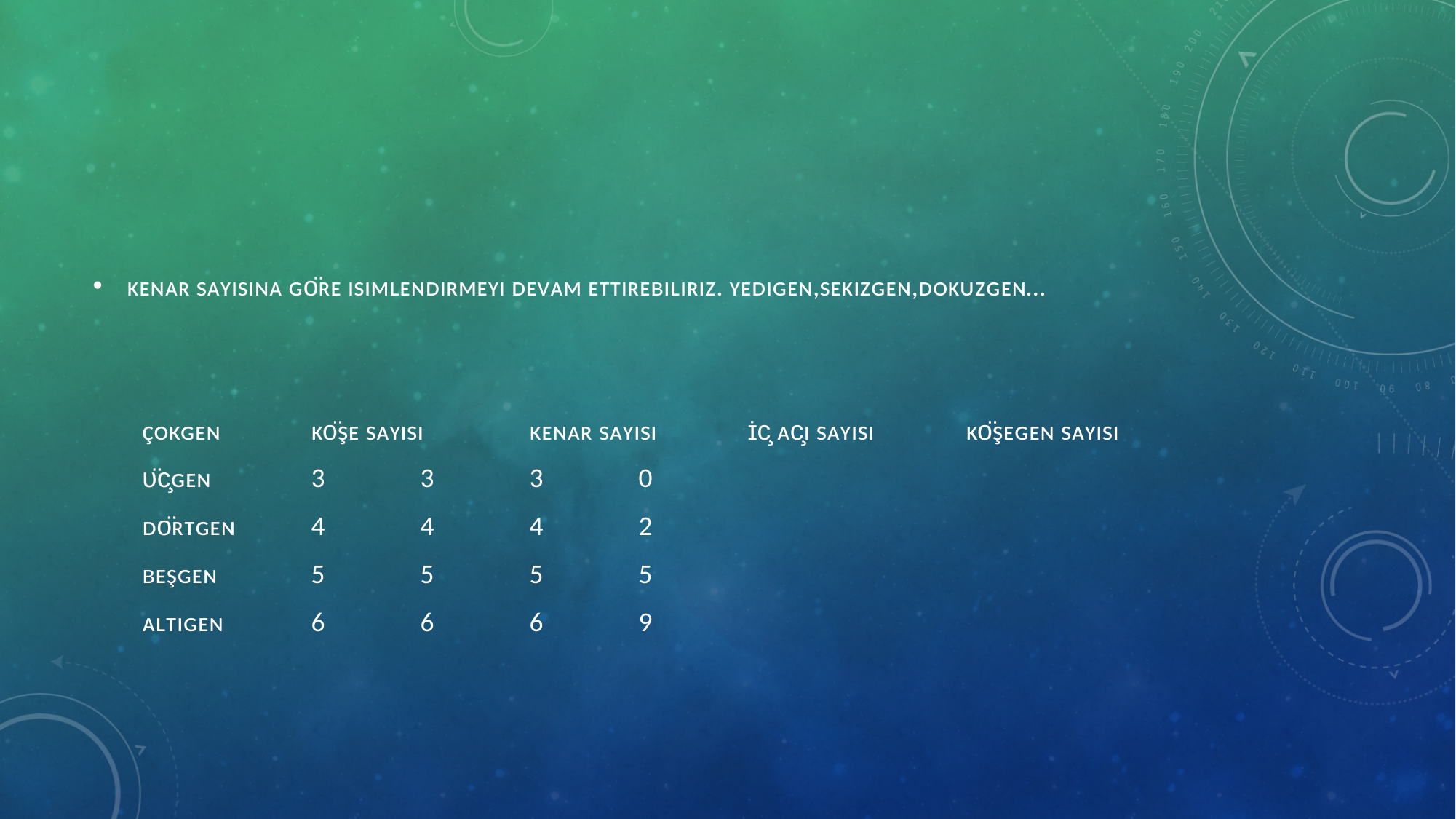

ᴋᴇɴᴀʀ sᴀʏısıɴᴀ ɢᴏ̈ʀᴇ ɪsɪᴍʟᴇɴᴅɪʀᴍᴇʏɪ ᴅᴇᴠᴀᴍ ᴇᴛᴛɪʀᴇʙɪʟɪʀɪᴢ. ʏᴇᴅɪɢᴇɴ,sᴇᴋɪᴢɢᴇɴ,ᴅᴏᴋᴜᴢɢᴇɴ…

        çᴏᴋɢᴇɴ	ᴋᴏ̈şᴇ sᴀʏısı	ᴋᴇɴᴀʀ sᴀʏısı	ɪ̇ᴄ̧ ᴀᴄ̧ı sᴀʏısı	ᴋᴏ̈şᴇɢᴇɴ sᴀʏısı
        ᴜ̈ᴄ̧ɢᴇɴ	3	3	3	0
        ᴅᴏ̈ʀᴛɢᴇɴ	4	4	4	2
        ʙᴇşɢᴇɴ	5	5	5	5
        ᴀʟᴛɪɢᴇɴ	6	6	6	9